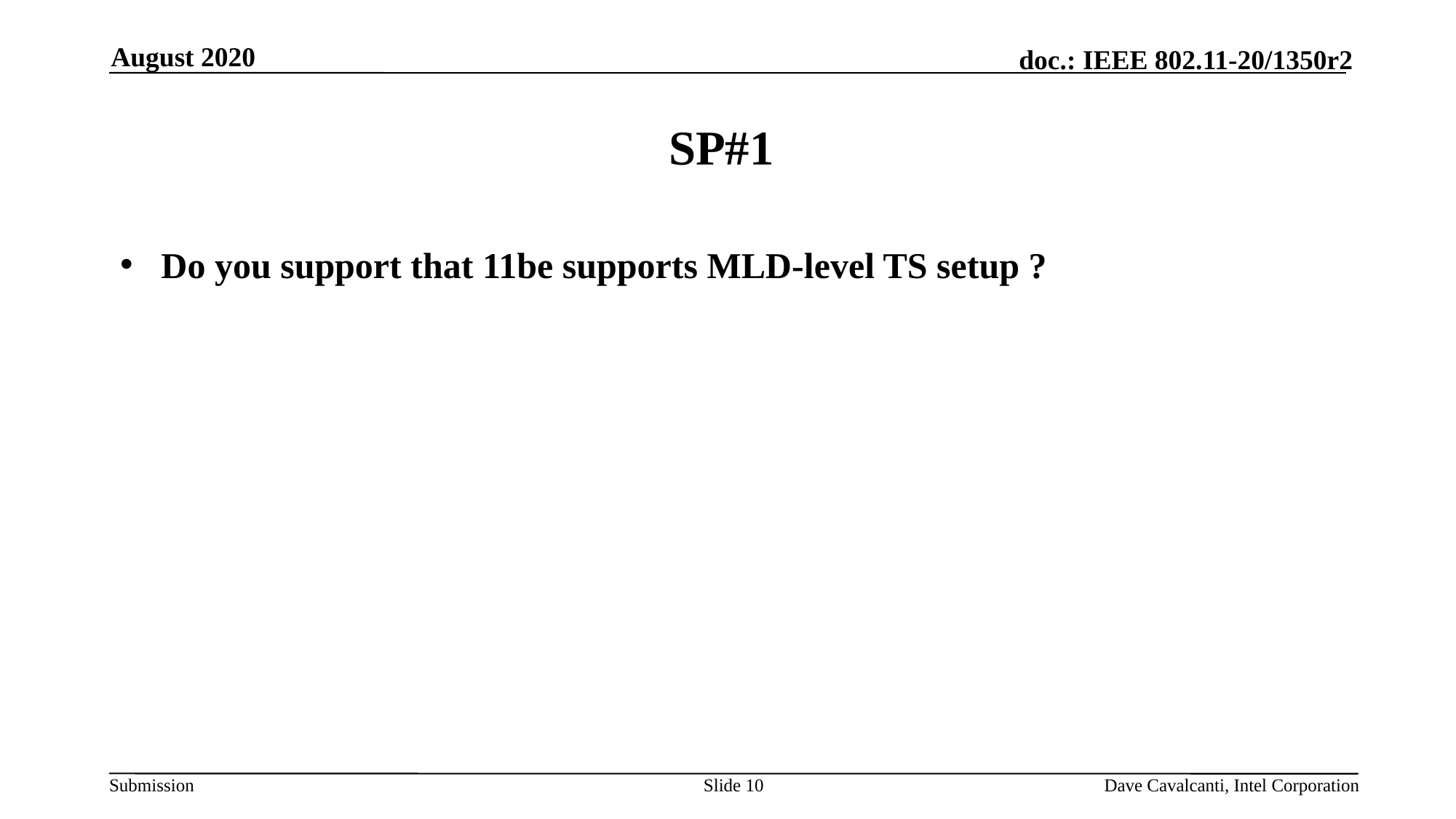

August 2020
# SP#1
Do you support that 11be supports MLD-level TS setup ?
Slide 10
Dave Cavalcanti, Intel Corporation